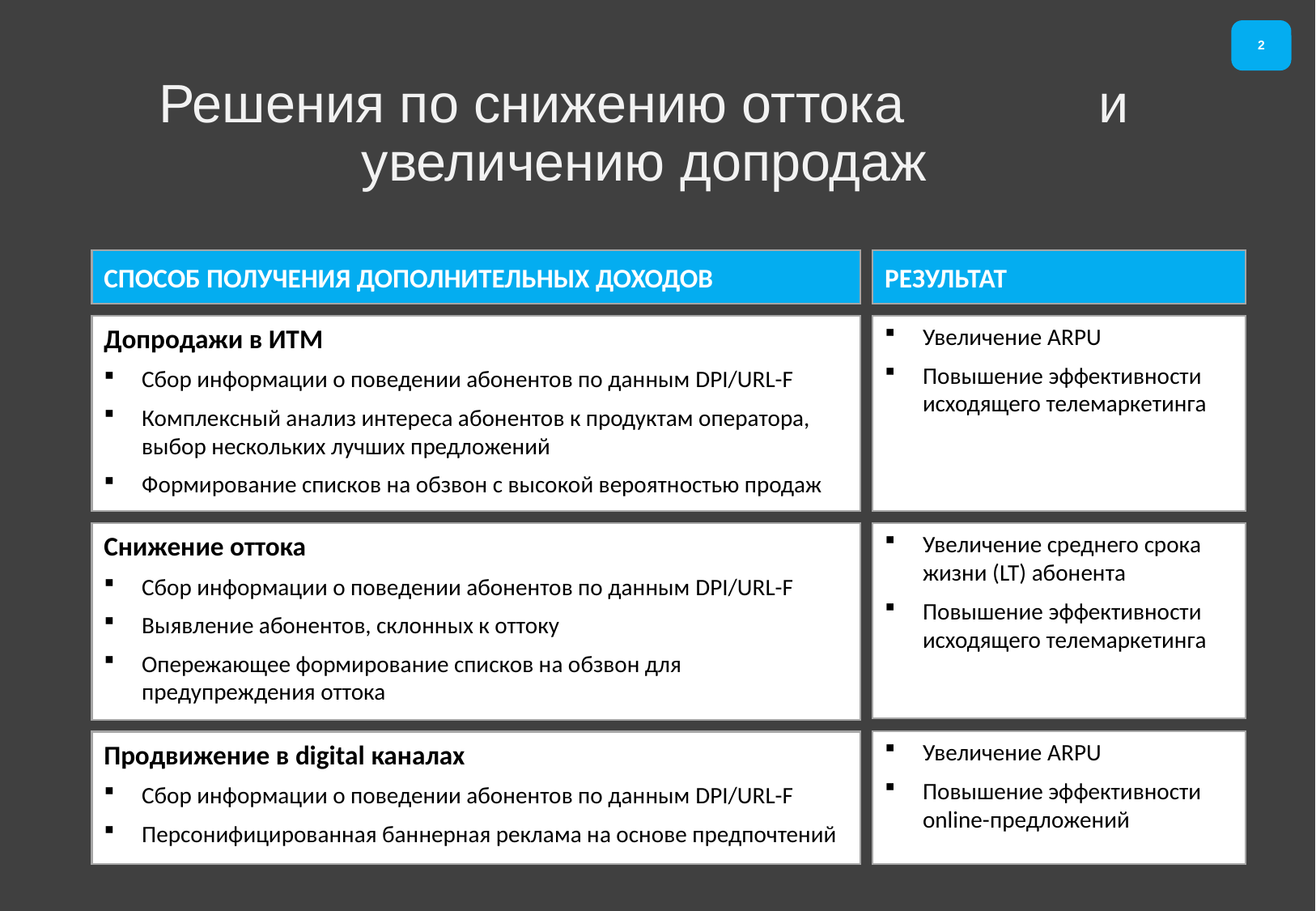

2
# Решения по снижению оттока             и увеличению допродаж

СПОСОБ ПОЛУЧЕНИЯ ДОПОЛНИТЕЛЬНЫХ ДОХОДОВ
РЕЗУЛЬТАТ
Допродажи в ИТМ
Сбор информации о поведении абонентов по данным DPI/URL-F
Комплексный анализ интереса абонентов к продуктам оператора, выбор нескольких лучших предложений
Формирование списков на обзвон с высокой вероятностью продаж
Увеличение ARPU
Повышение эффективности исходящего телемаркетинга
Снижение оттока
Сбор информации о поведении абонентов по данным DPI/URL-F
Выявление абонентов, склонных к оттоку
Опережающее формирование списков на обзвон для предупреждения оттока

Увеличение среднего срока жизни (LT) абонента
Повышение эффективности исходящего телемаркетинга
Увеличение ARPU
Повышение эффективности online-предложений
Продвижение в digital каналах
Сбор информации о поведении абонентов по данным DPI/URL-F
Персонифицированная баннерная реклама на основе предпочтений